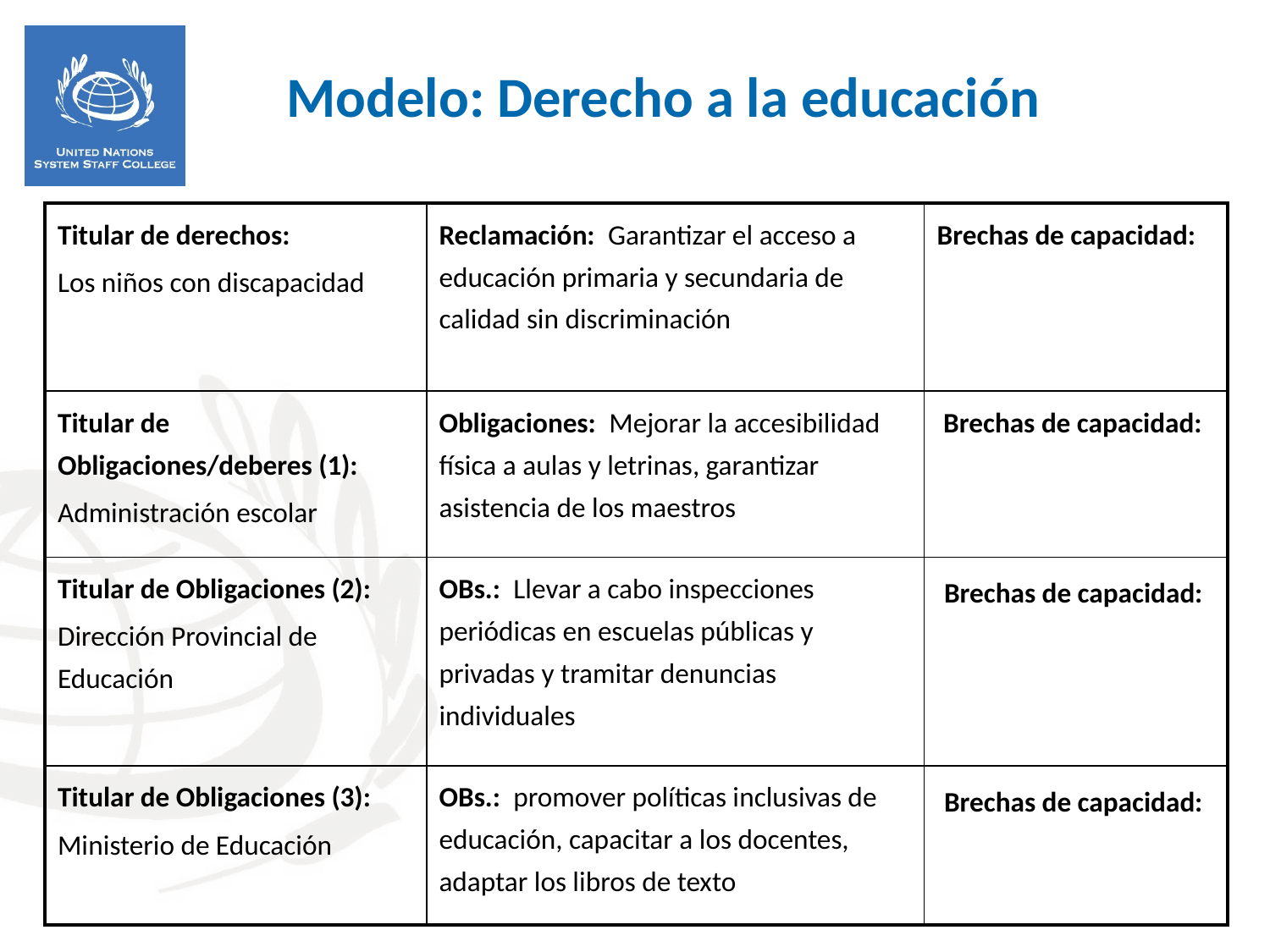

Modelo: Derecho a la educación
| Titular de derechos: Los niños con discapacidad | Reclamación: Garantizar el acceso a educación primaria y secundaria de calidad sin discriminación | Brechas de capacidad: |
| --- | --- | --- |
| Titular de Obligaciones/deberes (1): Administración escolar | Obligaciones: Mejorar la accesibilidad física a aulas y letrinas, garantizar asistencia de los maestros | Brechas de capacidad: |
| Titular de Obligaciones (2): Dirección Provincial de Educación | OBs.: Llevar a cabo inspecciones periódicas en escuelas públicas y privadas y tramitar denuncias individuales | Brechas de capacidad: |
| Titular de Obligaciones (3): Ministerio de Educación | OBs.: promover políticas inclusivas de educación, capacitar a los docentes, adaptar los libros de texto | Brechas de capacidad: |